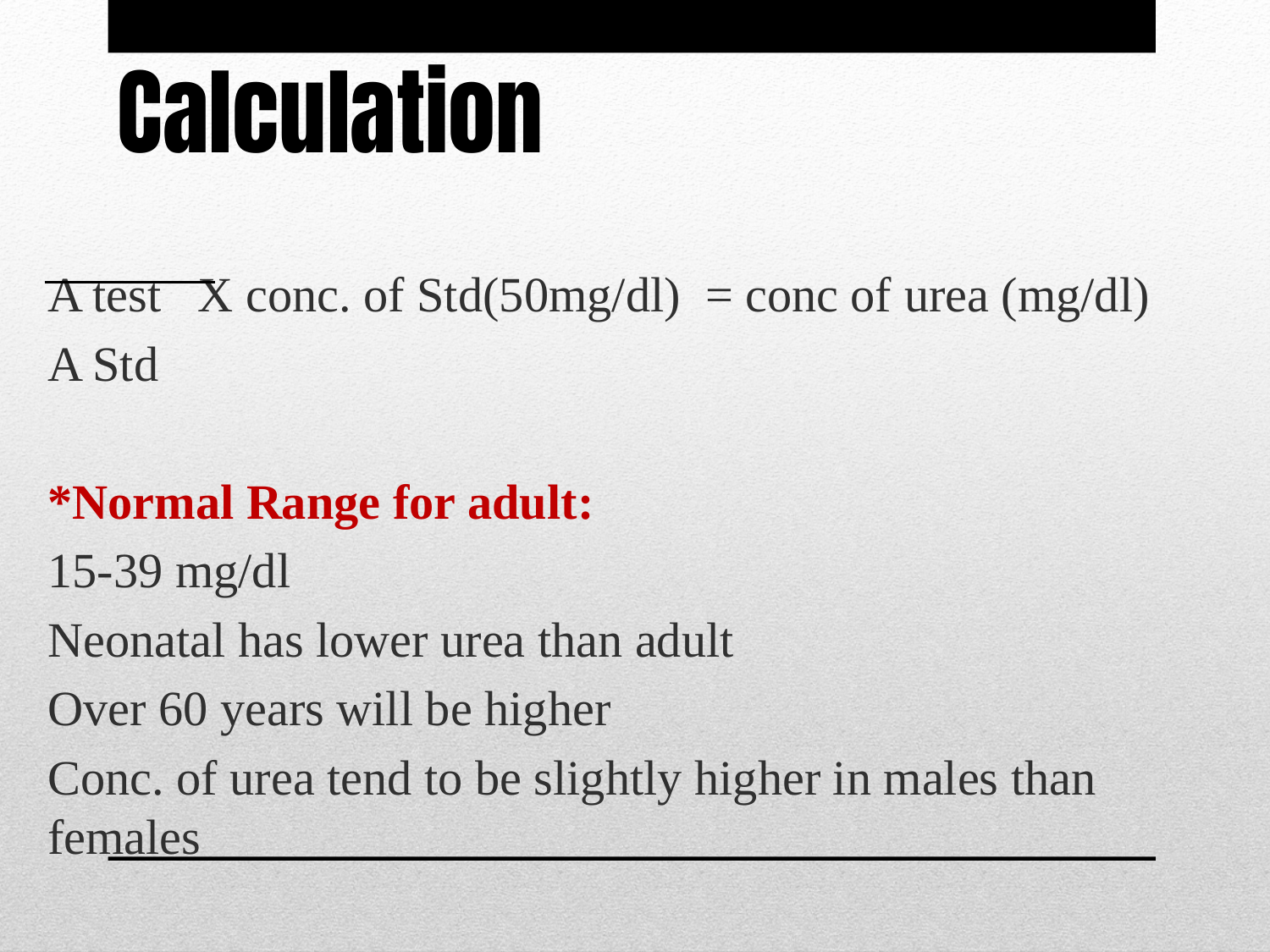

# Calculation
A test   X conc. of Std(50mg/dl)  = conc of urea (mg/dl)
A Std

*Normal Range for adult:
15-39 mg/dl
Neonatal has lower urea than adult
Over 60 years will be higher
Conc. of urea tend to be slightly higher in males than females